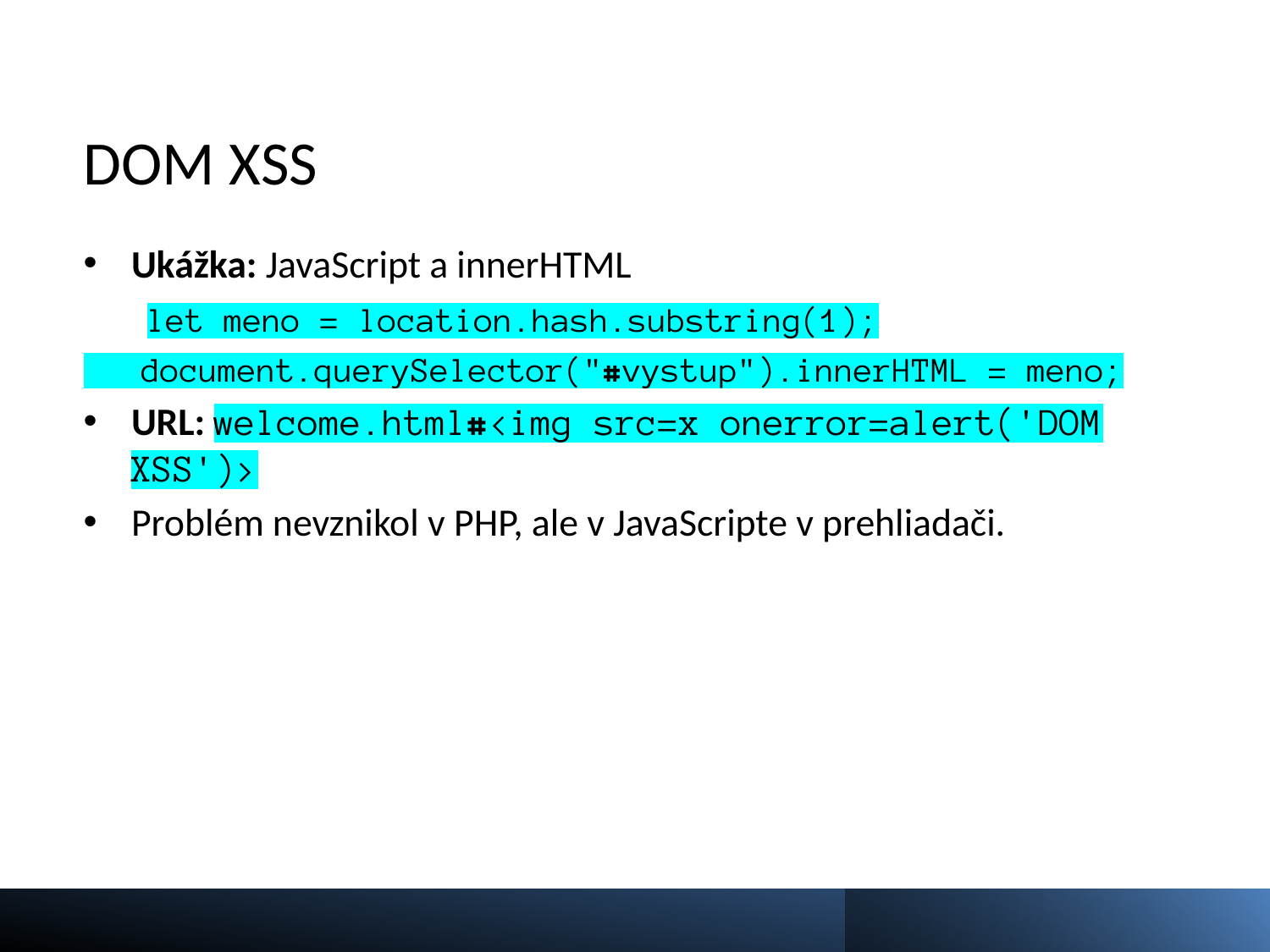

# DOM XSS
Ukážka: JavaScript a innerHTML
   let meno = location.hash.substring(1);
   document.querySelector("#vystup").innerHTML = meno;
URL: welcome.html#<img src=x onerror=alert('DOM XSS')>
Problém nevznikol v PHP, ale v JavaScripte v prehliadači.